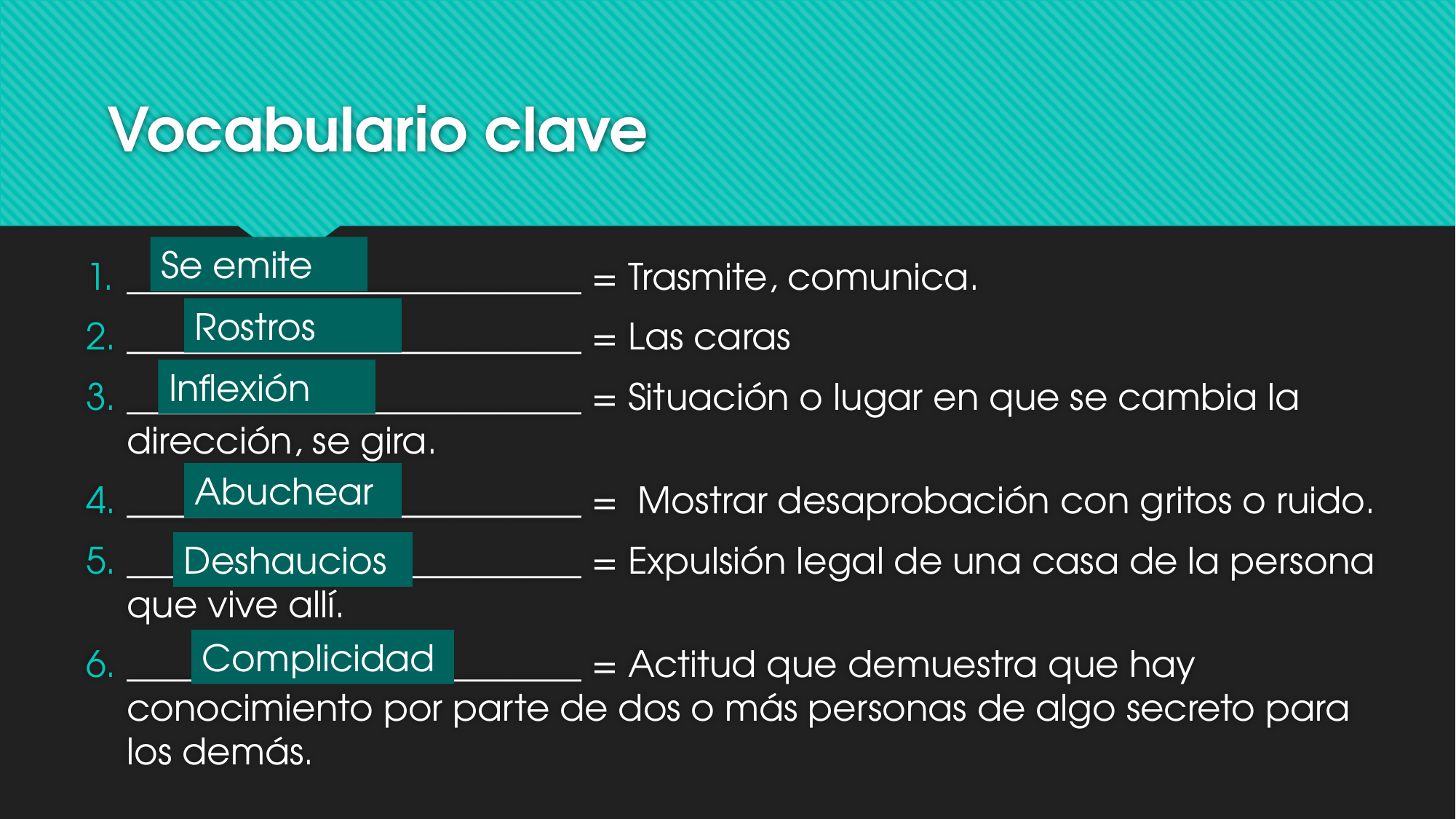

# Vocabulario clave
Se emite
Rostros
_________________________ = Trasmite, comunica.
_________________________ = Las caras
_________________________ = Situación o lugar en que se cambia la dirección, se gira.
_________________________ =  Mostrar desaprobación con gritos o ruido.
_________________________ = Expulsión legal de una casa de la persona que vive allí.
_________________________ = Actitud que demuestra que hay conocimiento por parte de dos o más personas de algo secreto para los demás.

Inflexión
Abuchear
Deshaucios
Complicidad